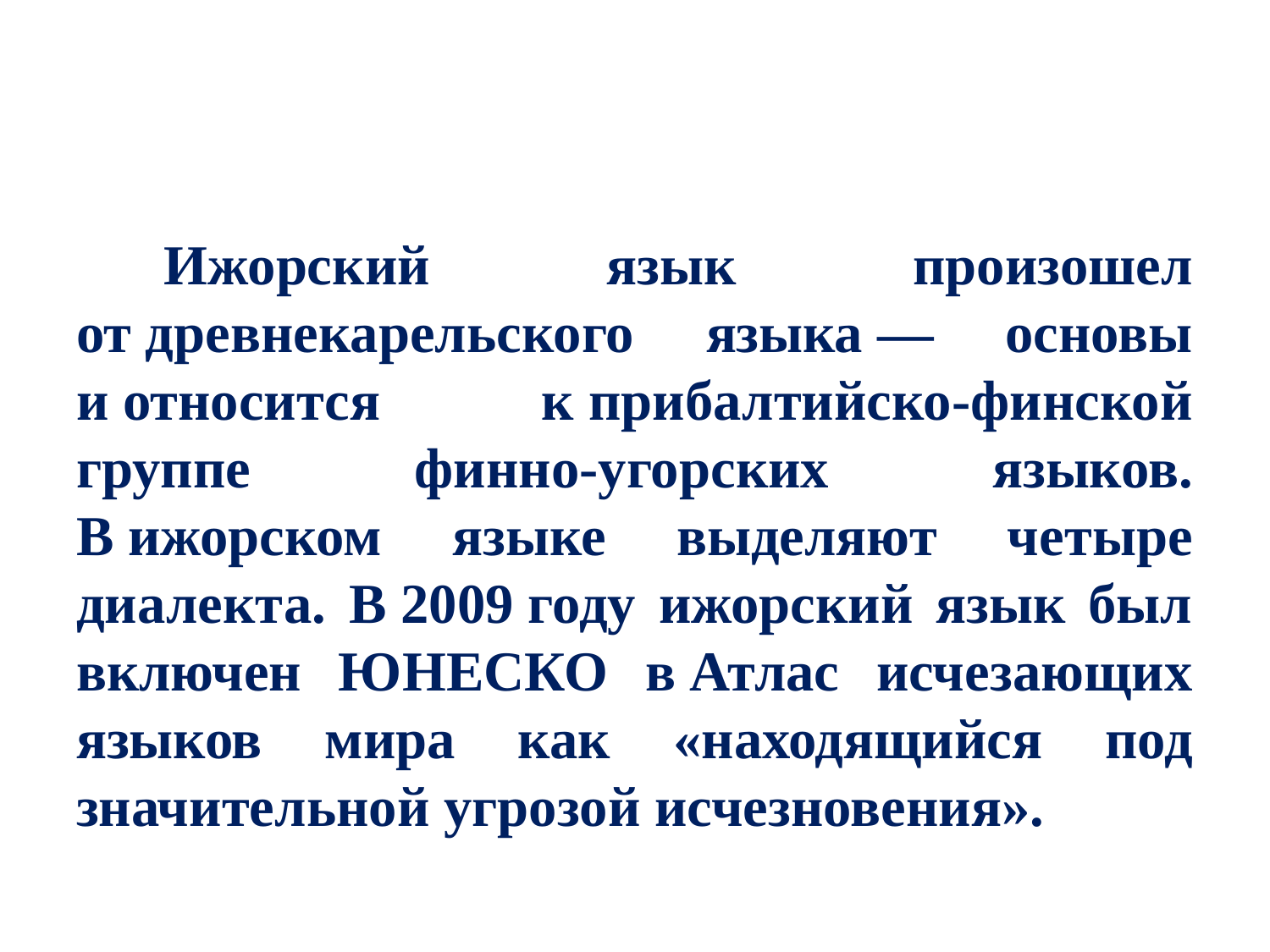

#
Ижорский язык произошел от древнекарельского языка — основы и относится к прибалтийско-финской группе финно-угорских языков. В ижорском языке выделяют четыре диалекта. В 2009 году ижорский язык был включен ЮНЕСКО в Атлас исчезающих языков мира как «находящийся под значительной угрозой исчезновения».